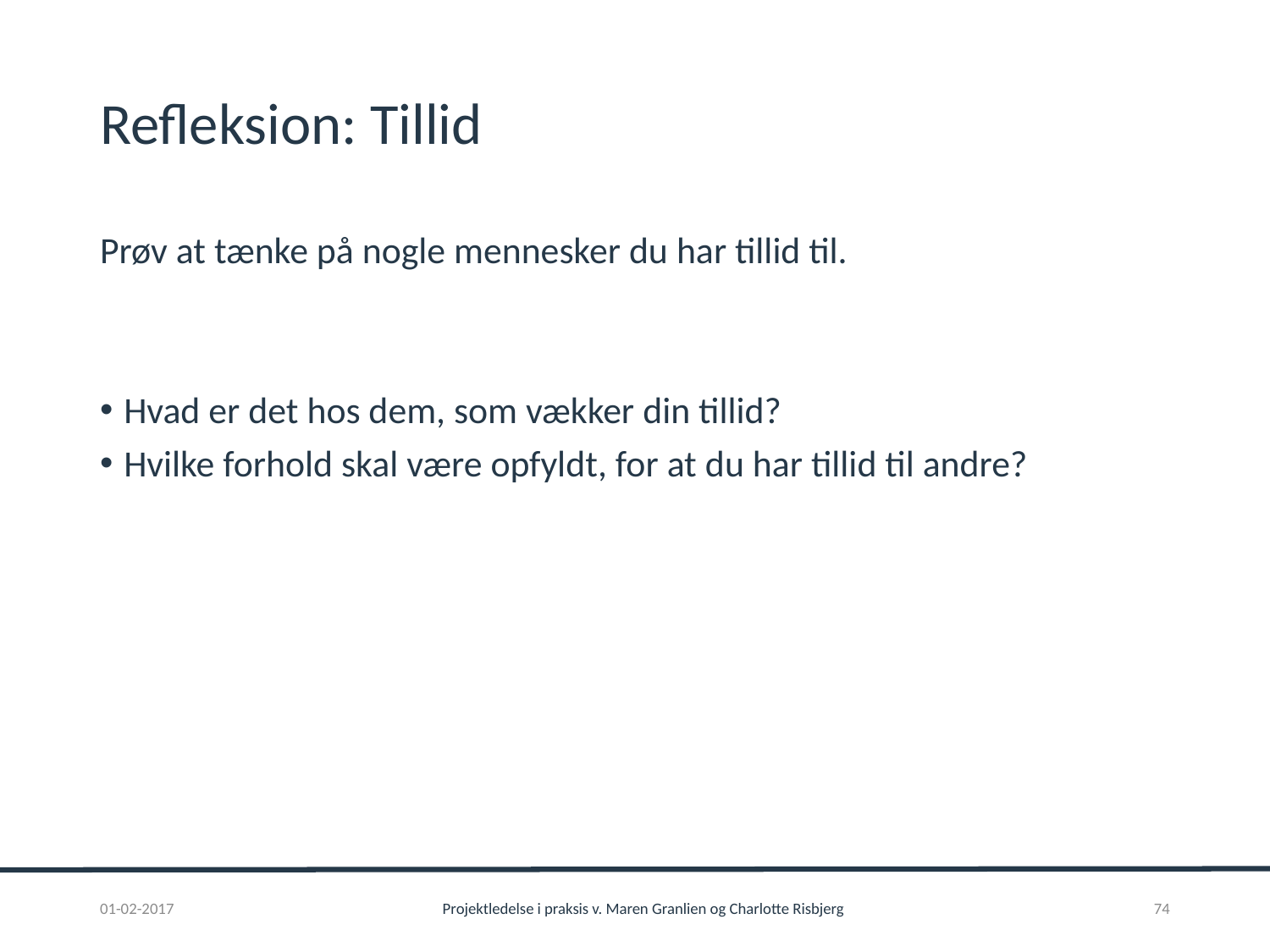

# Refleksion: Tillid
Prøv at tænke på nogle mennesker du har tillid til.

Hvad er det hos dem, som vækker din tillid?
Hvilke forhold skal være opfyldt, for at du har tillid til andre?

01-02-2017
Projektledelse i praksis v. Maren Granlien og Charlotte Risbjerg
74